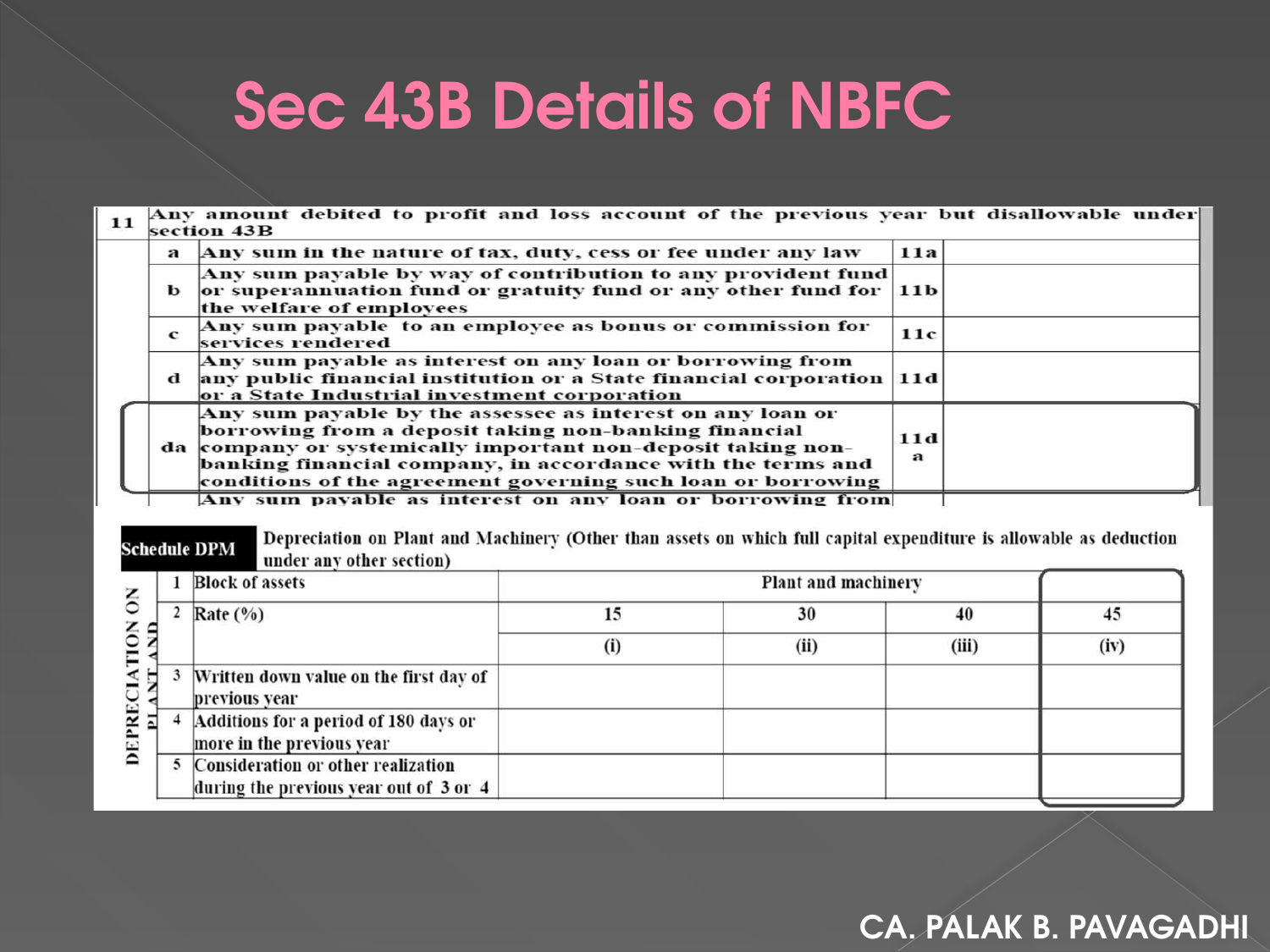

# Sec 43B Details of NBFC
CA. PALAK B. PAVAGADHI